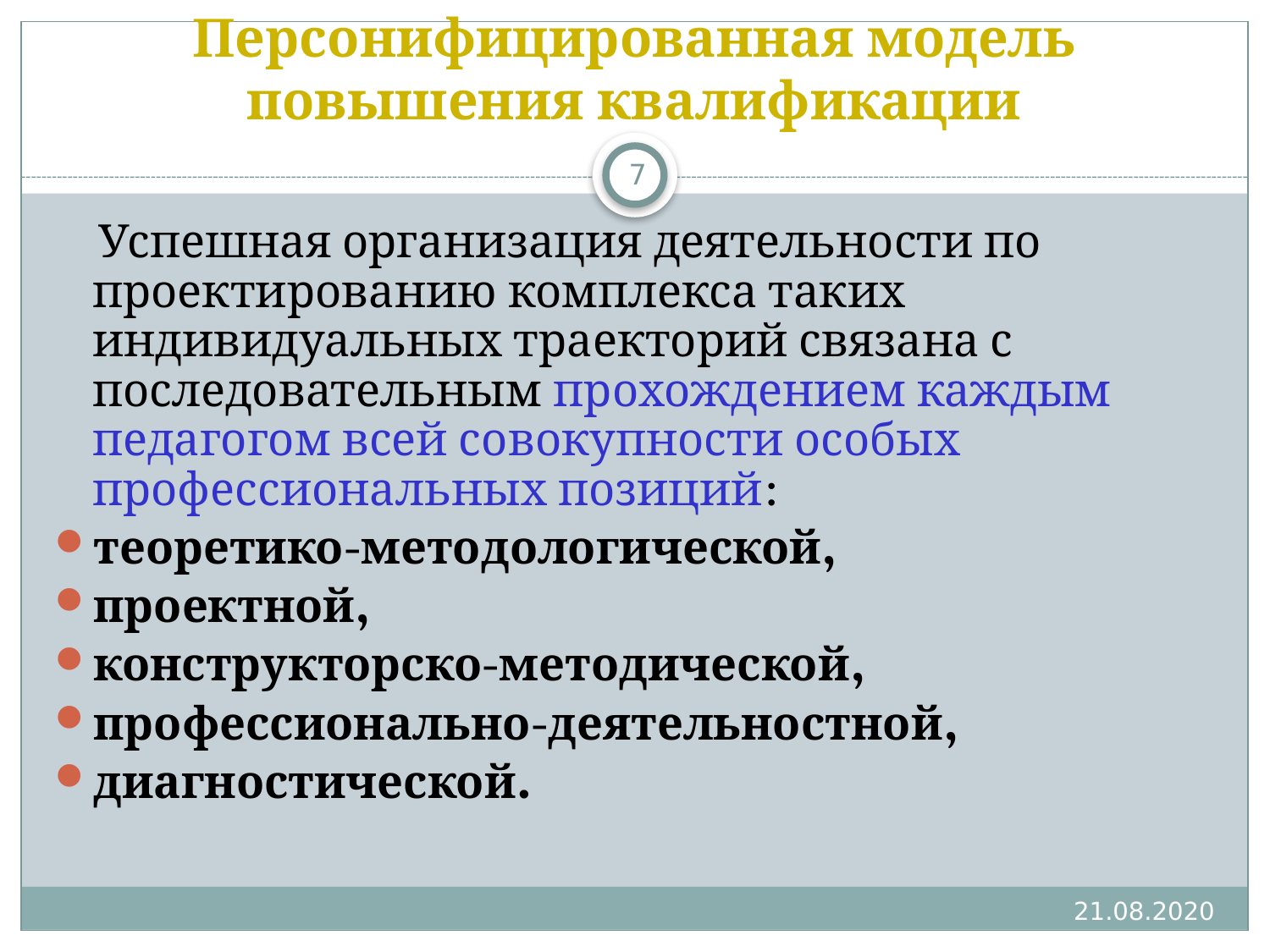

# Персонифицированная модель повышения квалификации
7
    Успешная организация деятельности по проектированию комплекса таких индивидуальных траекторий связана с последовательным прохождением каждым педагогом всей совокупности особых профессиональных позиций:
теоретико-методологической,
проектной,
конструкторско-методической,
профессионально-деятельностной,
диагностической.
21.08.2020